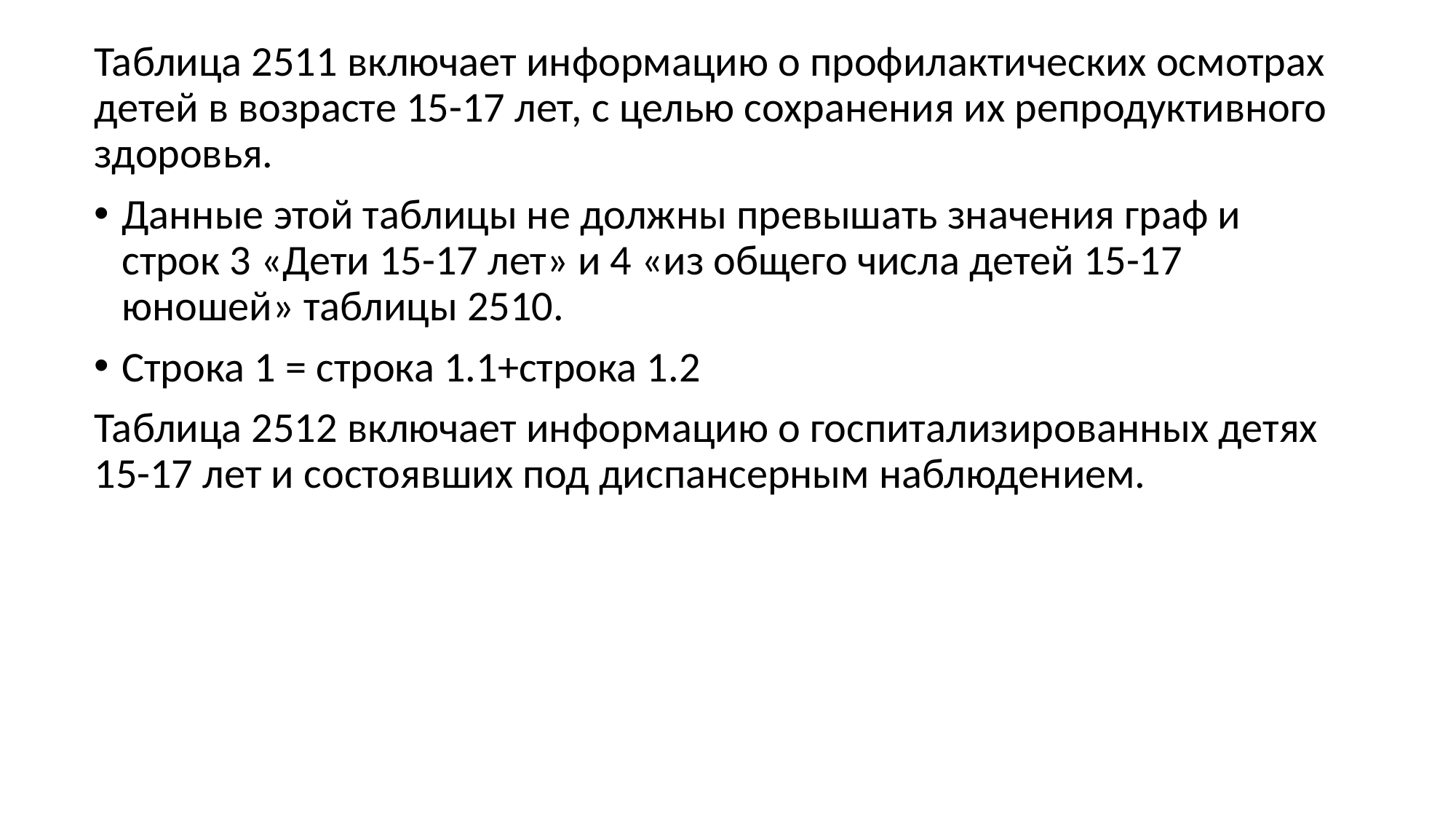

Таблица 2511 включает информацию о профилактических осмотрах детей в возрасте 15-17 лет, с целью сохранения их репродуктивного здоровья.
Данные этой таблицы не должны превышать значения граф и строк 3 «Дети 15-17 лет» и 4 «из общего числа детей 15-17 юношей» таблицы 2510.
Строка 1 = строка 1.1+строка 1.2
Таблица 2512 включает информацию о госпитализированных детях 15-17 лет и состоявших под диспансерным наблюдением.